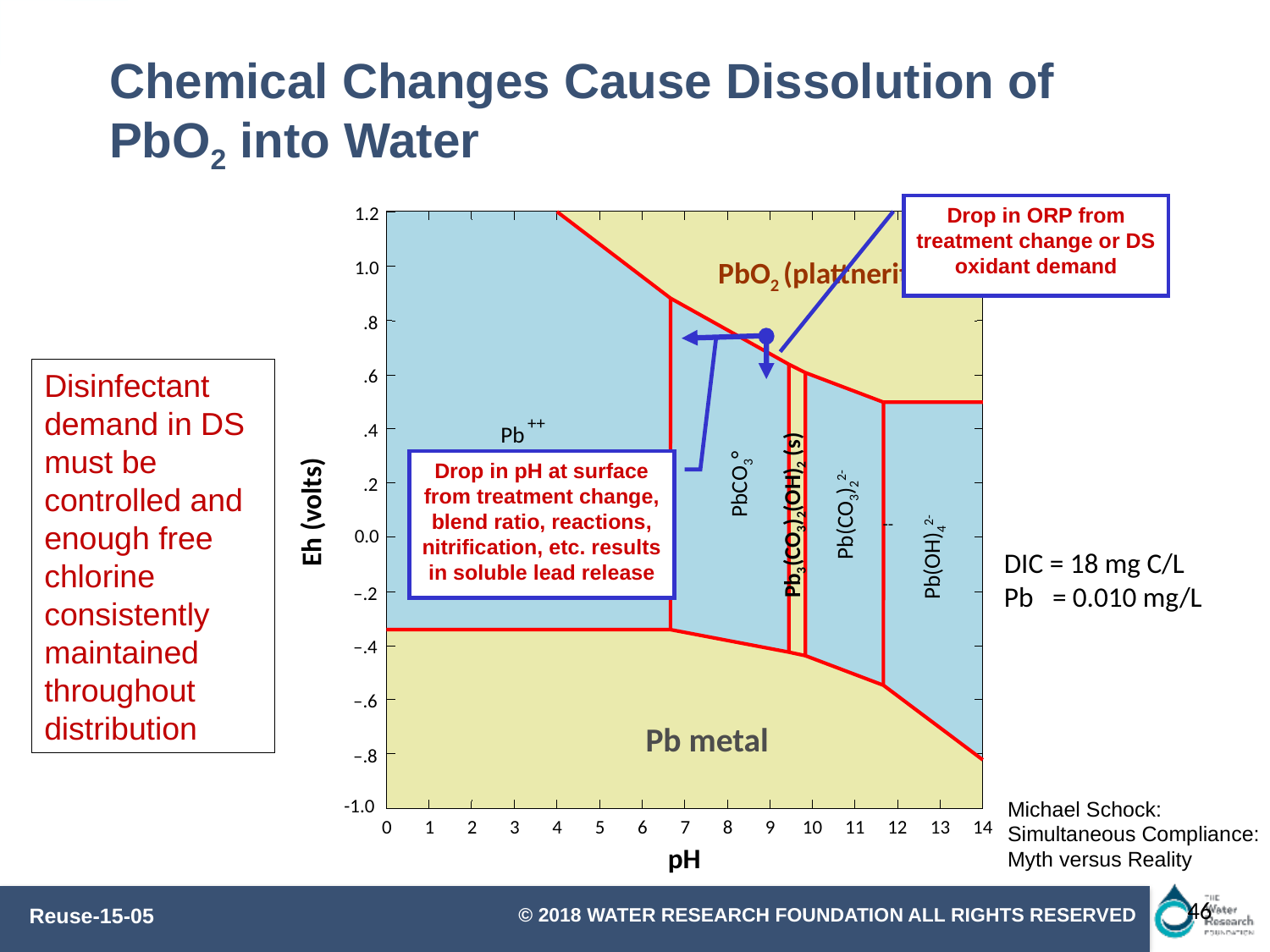

# Chemical Changes Cause Dissolution of PbO2 into Water
Drop in ORP from treatment change or DS oxidant demand

1.2

PbO2 (plattnerite)
1.0

.8

Drop in pH at surface from treatment change, blend ratio, reactions, nitrification, etc. results in soluble lead release
Disinfectant demand in DS must be controlled and enough free chlorine consistently maintained throughout distribution
.6

++
.4
Pb

PbCO3°
.2

Eh (volts)
Pb(CO3)22-
Pb3(CO3)2(OH)2 (s)
--
0.0

DIC = 18 mg C/L
Pb   = 0.010 mg/L
Pb(OH)42-
–.2

–.4

–.6

Pb metal
–.8

Michael Schock: Simultaneous Compliance:  Myth versus Reality
-1.0

0
1
2
3
4
5
6
7
8
9
10
11
12
13
14
pH
46